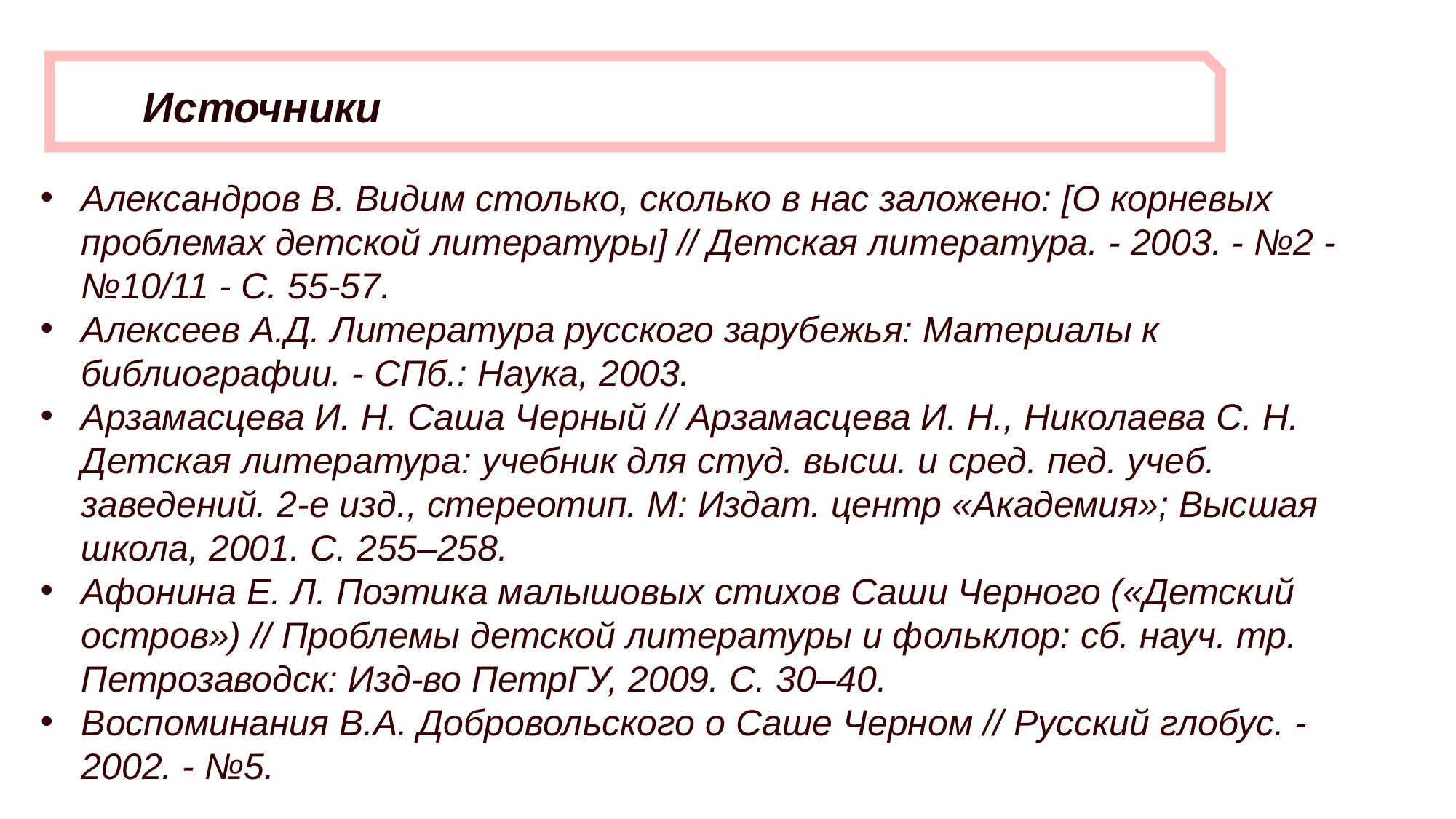

Источники
Александров В. Видим столько, сколько в нас заложено: [О корневых проблемах детской литературы] // Детская литература. - 2003. - №2 - №10/11 - С. 55-57.
Алексеев А.Д. Литература русского зарубежья: Материалы к библиографии. - СПб.: Наука, 2003.
Арзамасцева И. Н. Саша Черный // Арзамасцева И. Н., Николаева С. Н. Детская литература: учебник для студ. высш. и сред. пед. учеб. заведений. 2-е изд., стереотип. М: Издат. центр «Академия»; Высшая школа, 2001. С. 255–258.
Афонина Е. Л. Поэтика малышовых стихов Саши Черного («Детский остров») // Проблемы детской литературы и фольклор: сб. науч. тр. Петрозаводск: Изд-во ПетрГУ, 2009. С. 30–40.
Воспоминания В.А. Добровольского о Саше Черном // Русский глобус. - 2002. - №5.